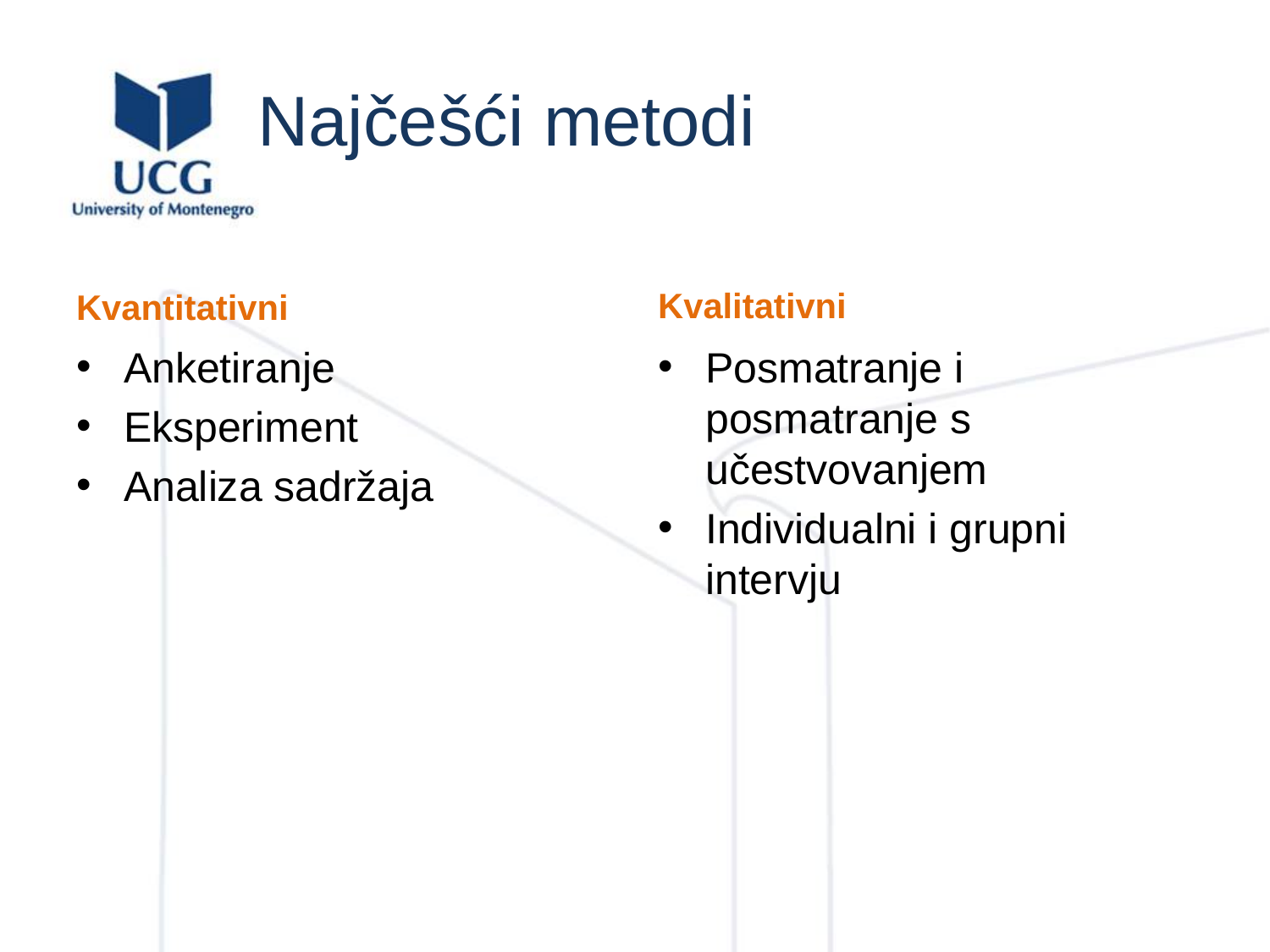

# Najčešći metodi
Kvalitativni
Kvantitativni
Anketiranje
Eksperiment
Analiza sadržaja
Posmatranje i posmatranje s učestvovanjem
Individualni i grupni intervju